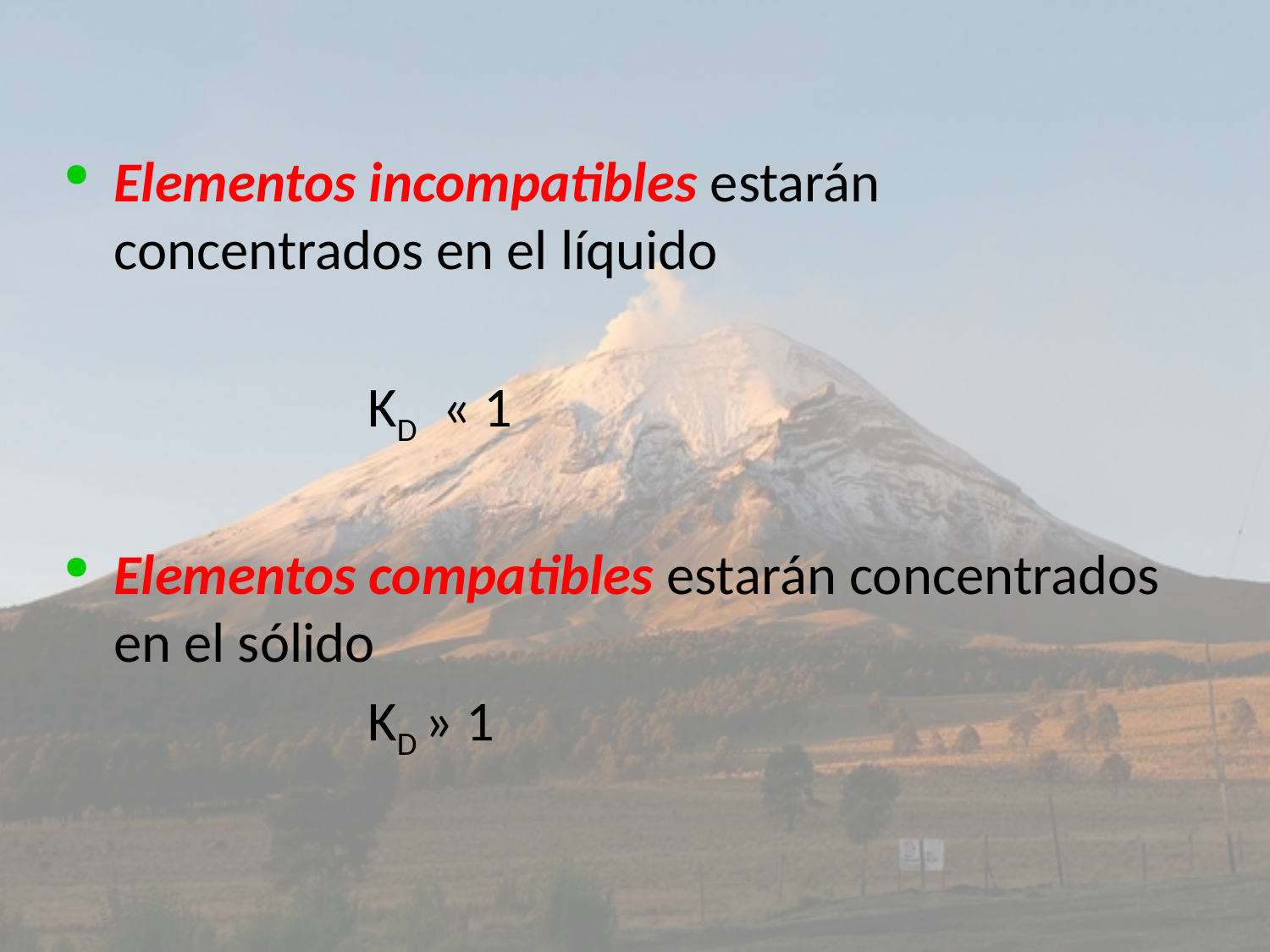

Elementos incompatibles estarán concentrados en el líquido

			KD  « 1

Elementos compatibles estarán concentrados en el sólido
			KD » 1